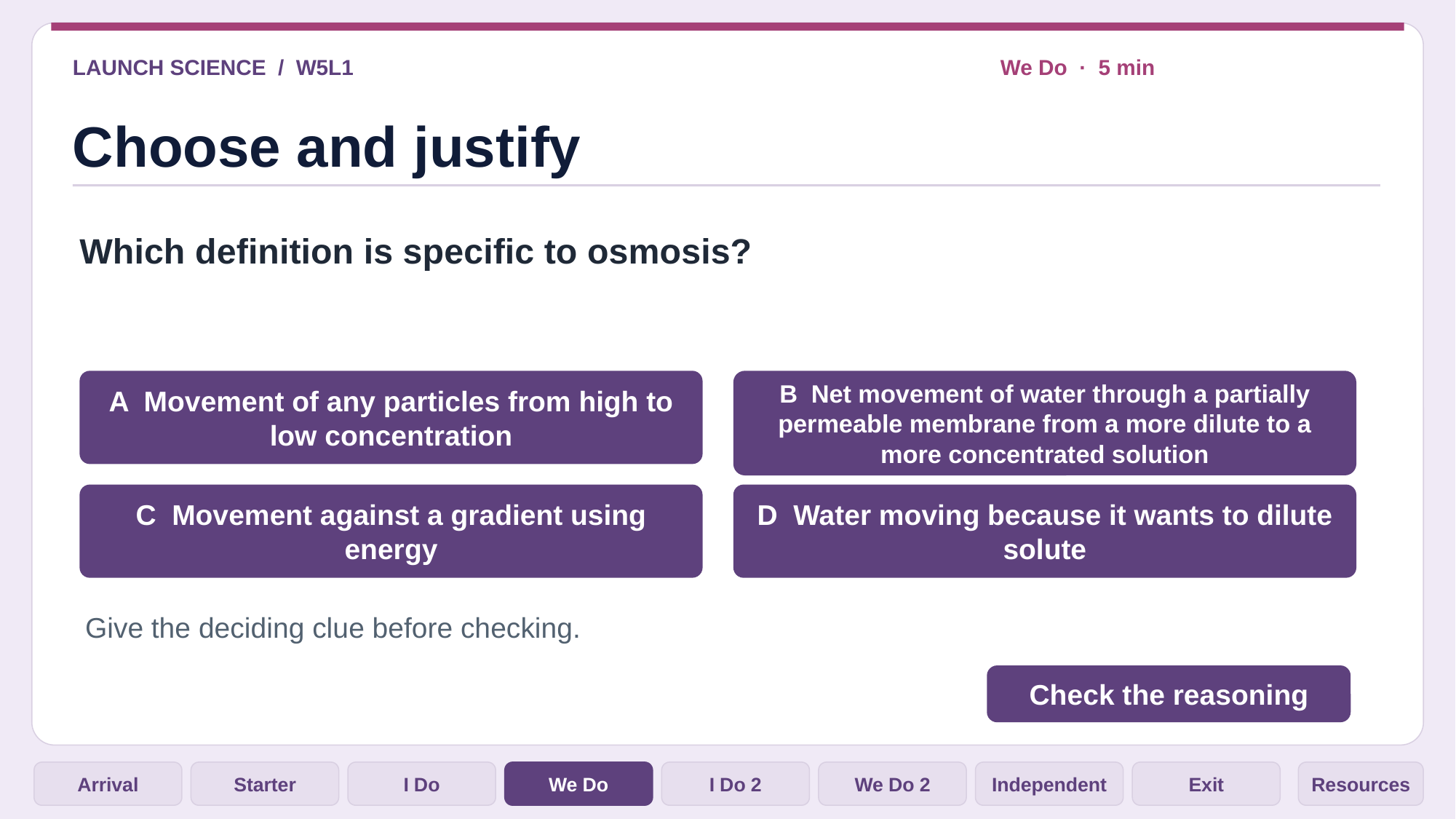

LAUNCH SCIENCE  /  W5L1
We Do  ·  5 min
Choose and justify

Which definition is specific to osmosis?
A  Movement of any particles from high to low concentration
B  Net movement of water through a partially permeable membrane from a more dilute to a more concentrated solution
C  Movement against a gradient using energy
D  Water moving because it wants to dilute solute
Give the deciding clue before checking.
Check the reasoning
Arrival
Starter
I Do
We Do
I Do 2
We Do 2
Independent
Exit
Resources